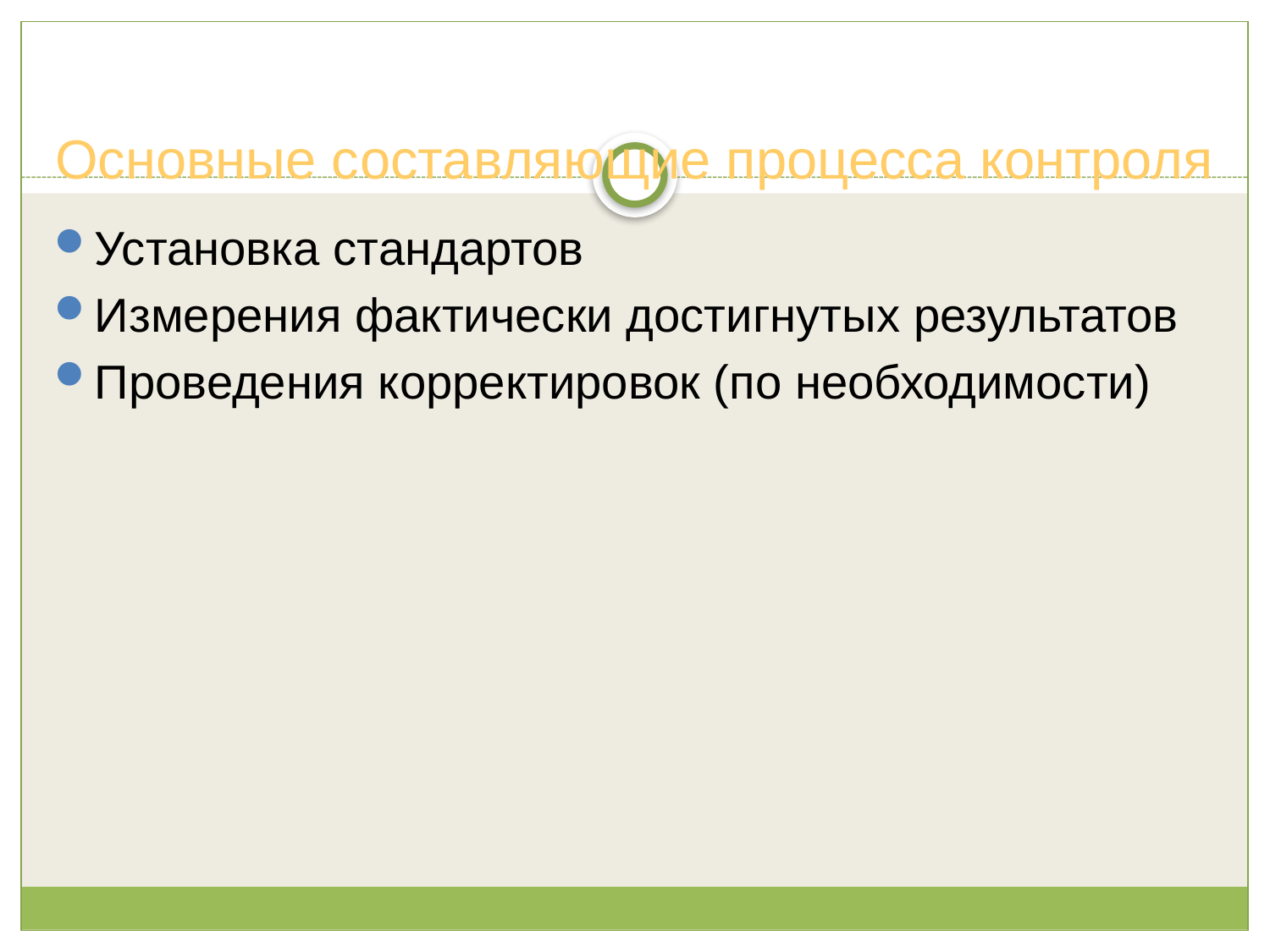

# Основные составляющие процесса контроля
Установка стандартов
Измерения фактически достигнутых результатов
Проведения корректировок (по необходимости)